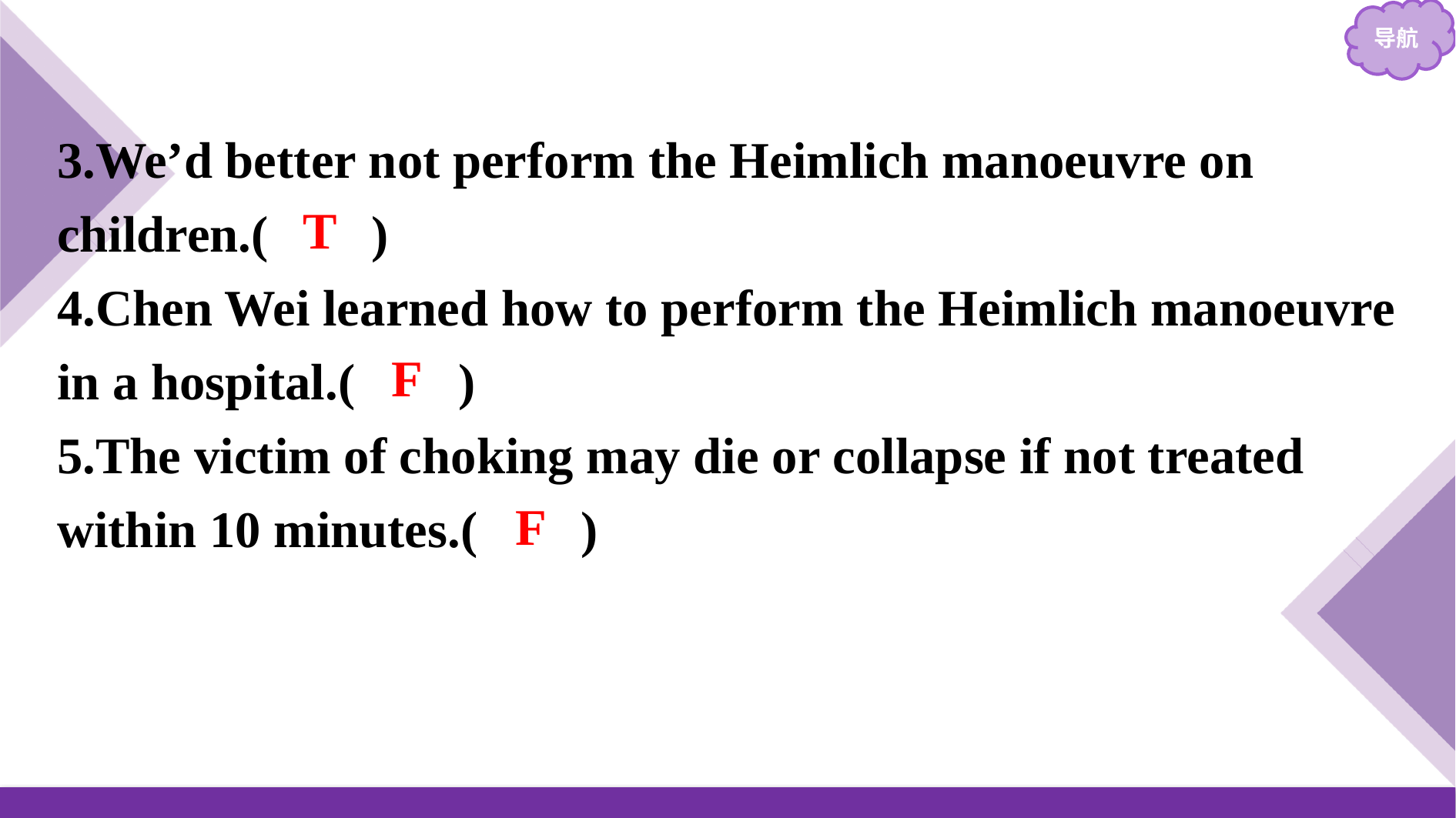

3.We’d better not perform the Heimlich manoeuvre on children.(        )
4.Chen Wei learned how to perform the Heimlich manoeuvre in a hospital.(        )
5.The victim of choking may die or collapse if not treated within 10 minutes.(        )
T
F
F